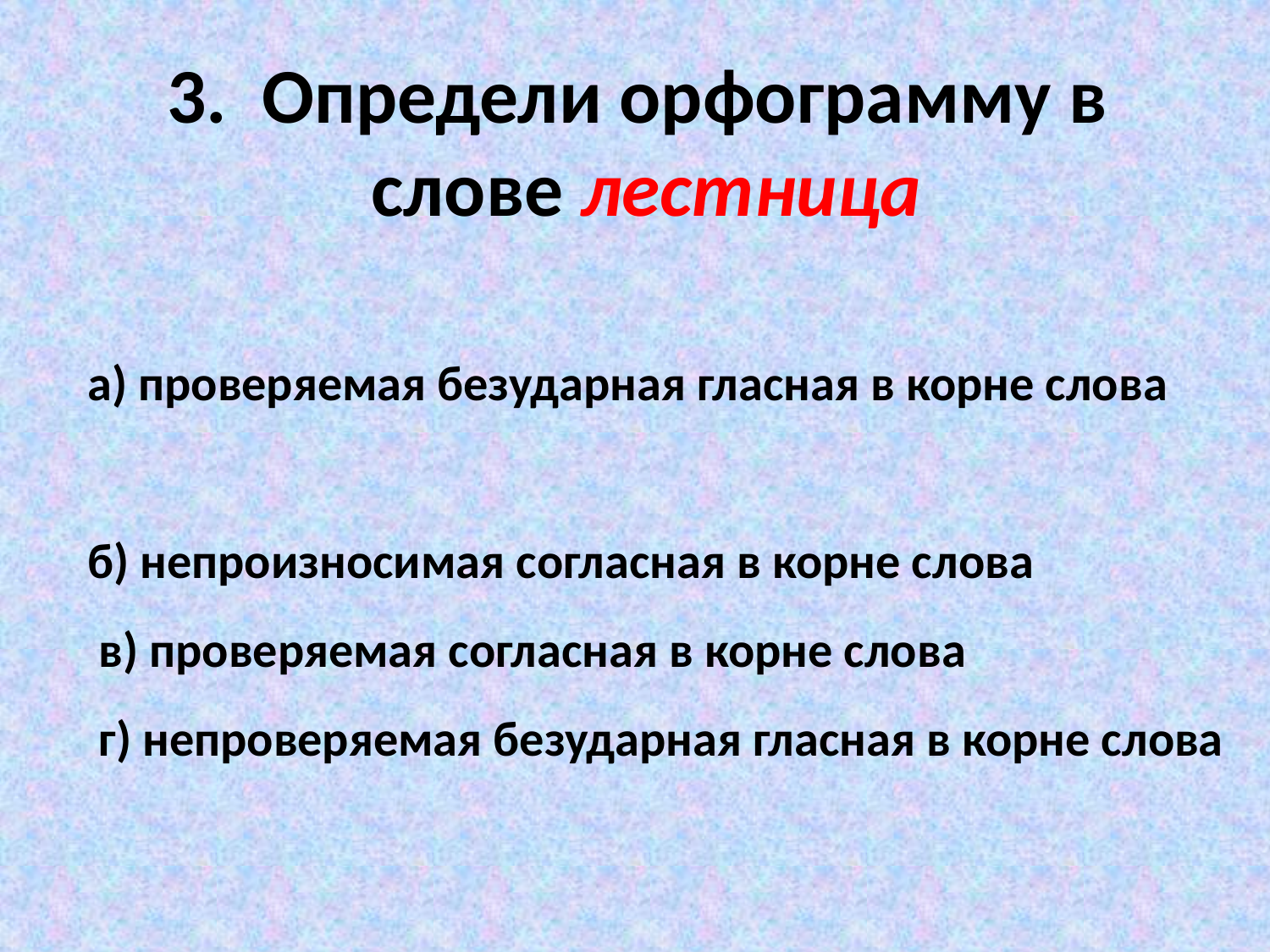

# 3.  Определи орфограмму в  слове лестница
а) проверяемая безударная гласная в корне слова
б) непроизносимая согласная в корне слова
 в) проверяемая согласная в корне слова
 г) непроверяемая безударная гласная в корне слова